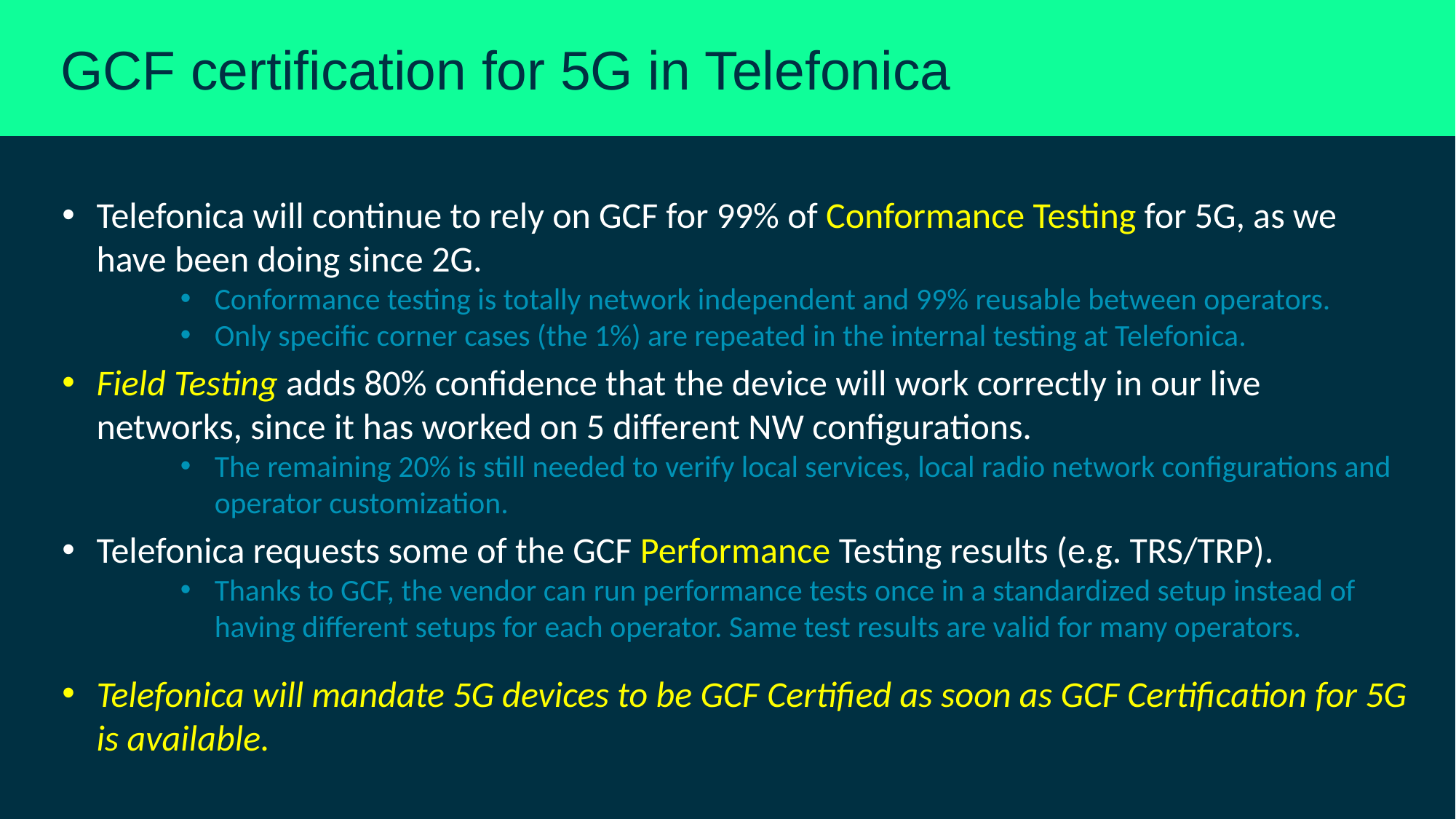

# GCF certification for 5G in Telefonica
Telefonica will continue to rely on GCF for 99% of Conformance Testing for 5G, as we have been doing since 2G.
Conformance testing is totally network independent and 99% reusable between operators.
Only specific corner cases (the 1%) are repeated in the internal testing at Telefonica.
Field Testing adds 80% confidence that the device will work correctly in our live networks, since it has worked on 5 different NW configurations.
The remaining 20% is still needed to verify local services, local radio network configurations and operator customization.
Telefonica requests some of the GCF Performance Testing results (e.g. TRS/TRP).
Thanks to GCF, the vendor can run performance tests once in a standardized setup instead of having different setups for each operator. Same test results are valid for many operators.
Telefonica will mandate 5G devices to be GCF Certified as soon as GCF Certification for 5G is available.